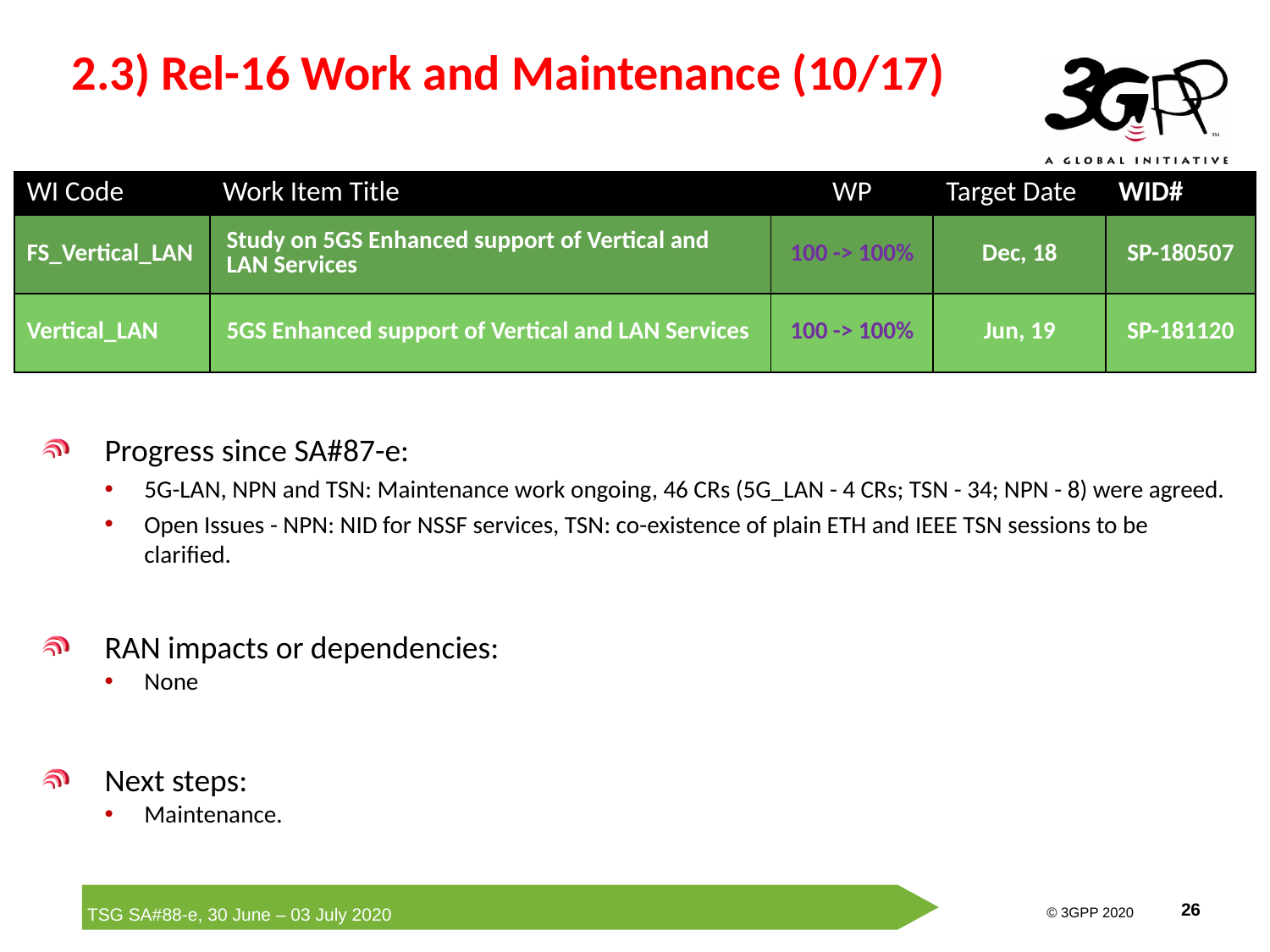

# 2.3) Rel-16 Work and Maintenance (10/17)
| WI Code | Work Item Title | WP | Target Date | WID# |
| --- | --- | --- | --- | --- |
| FS\_Vertical\_LAN | Study on 5GS Enhanced support of Vertical and LAN Services | 100 -> 100% | Dec, 18 | SP-180507 |
| Vertical\_LAN | 5GS Enhanced support of Vertical and LAN Services | 100 -> 100% | Jun, 19 | SP-181120 |
Progress since SA#87-e:
5G-LAN, NPN and TSN: Maintenance work ongoing, 46 CRs (5G_LAN - 4 CRs; TSN - 34; NPN - 8) were agreed.
Open Issues - NPN: NID for NSSF services, TSN: co-existence of plain ETH and IEEE TSN sessions to be clarified.

RAN impacts or dependencies:
None

Next steps:
Maintenance.